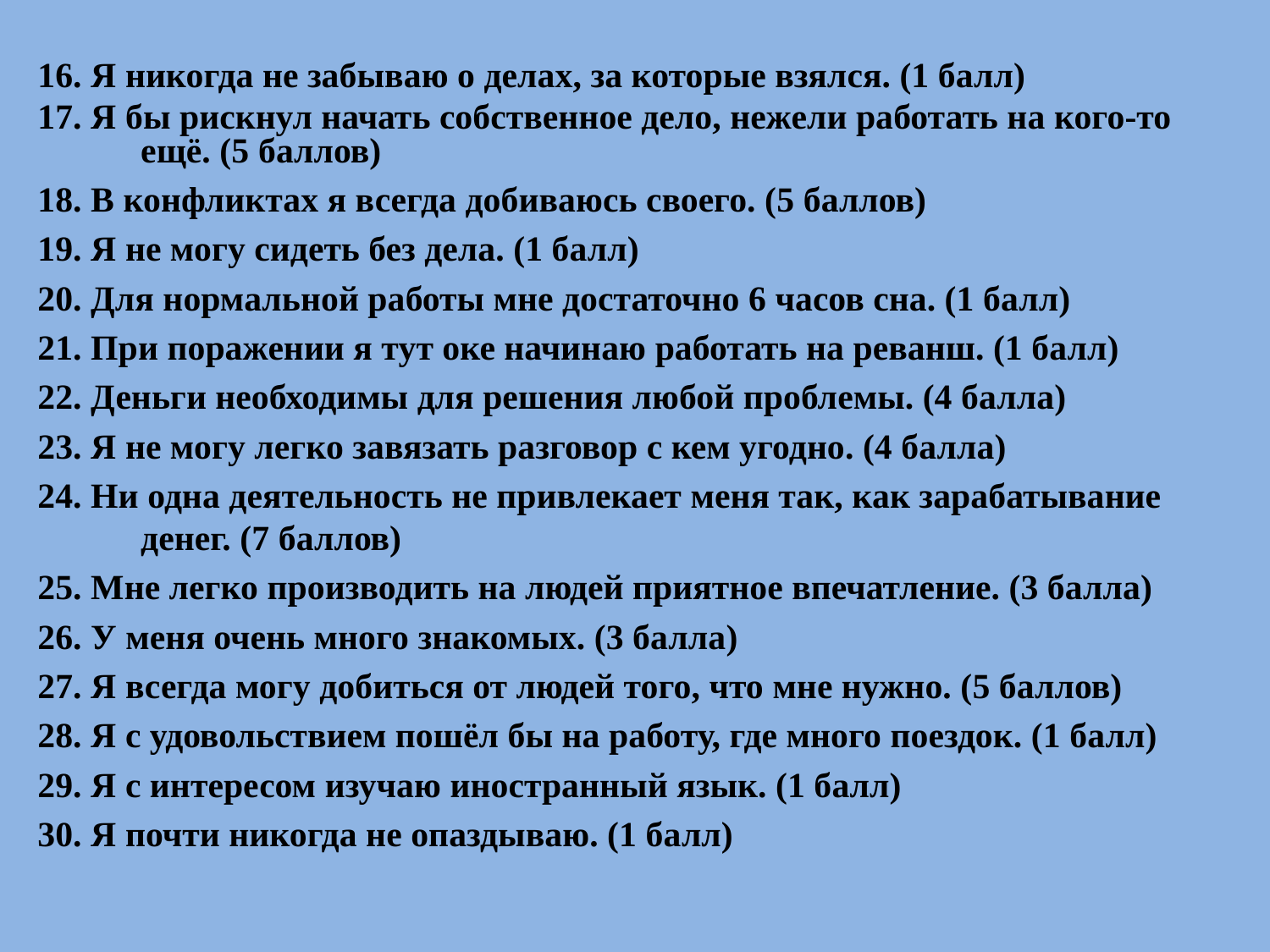

16. Я никогда не забываю о делах, за которые взялся. (1 балл)
17. Я бы рискнул начать собственное дело, нежели работать на кого-то ещё. (5 баллов)
18. В конфликтах я всегда добиваюсь своего. (5 баллов)
19. Я не могу сидеть без дела. (1 балл)
20. Для нормальной работы мне достаточно 6 часов сна. (1 балл)
21. При поражении я тут оке начинаю работать на реванш. (1 балл)
22. Деньги необходимы для решения любой проблемы. (4 балла)
23. Я не могу легко завязать разговор с кем угодно. (4 балла)
24. Ни одна деятельность не привлекает меня так, как зарабатывание денег. (7 баллов)
25. Мне легко производить на людей приятное впечатление. (3 балла)
26. У меня очень много знакомых. (3 балла)
27. Я всегда могу добиться от людей того, что мне нужно. (5 баллов)
28. Я с удовольствием пошёл бы на работу, где много поездок. (1 балл)
29. Я с интересом изучаю иностранный язык. (1 балл)
30. Я почти никогда не опаздываю. (1 балл)